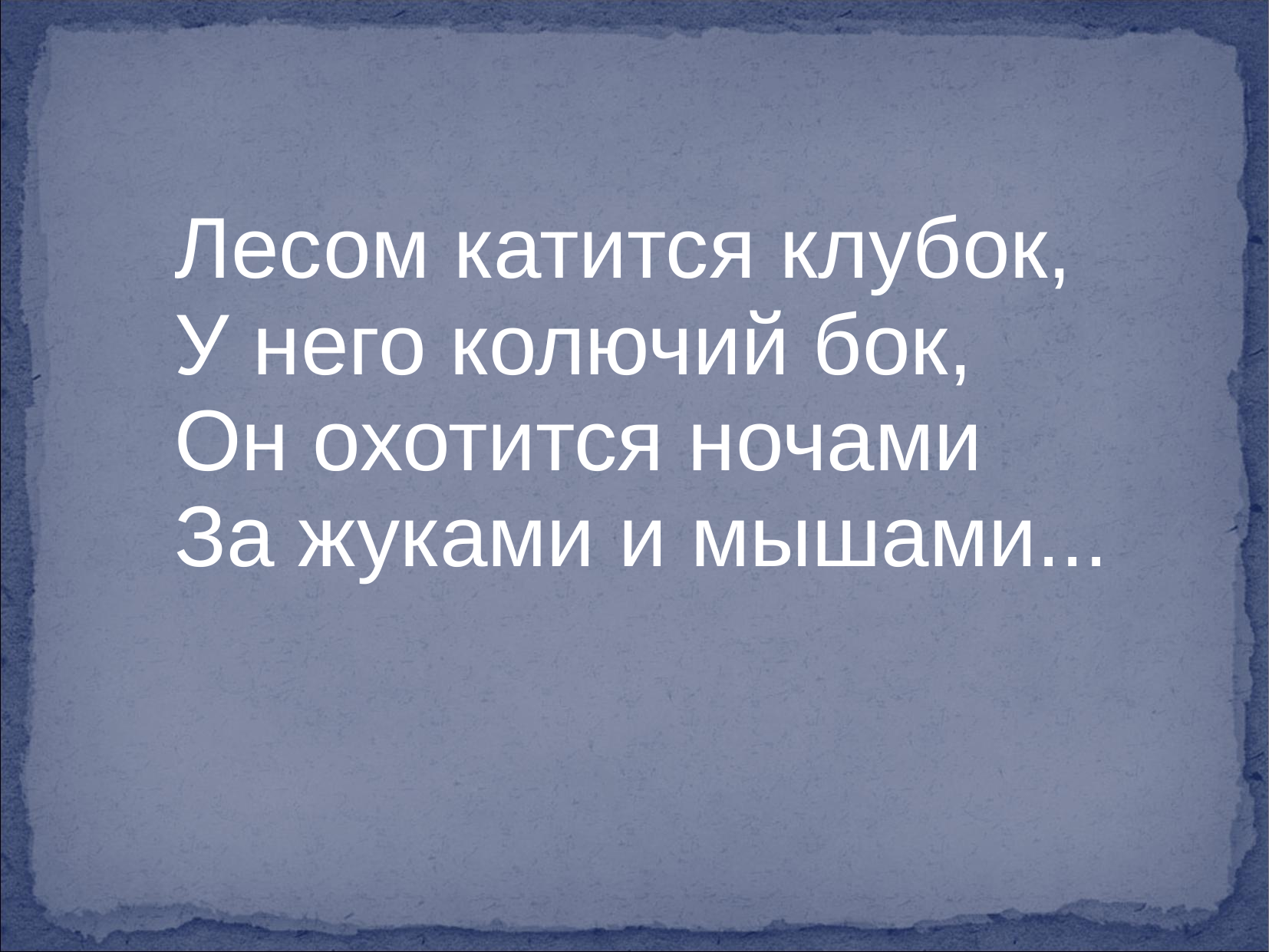

Лесом катится клубок,
У него колючий бок,
Он охотится ночами
За жуками и мышами...